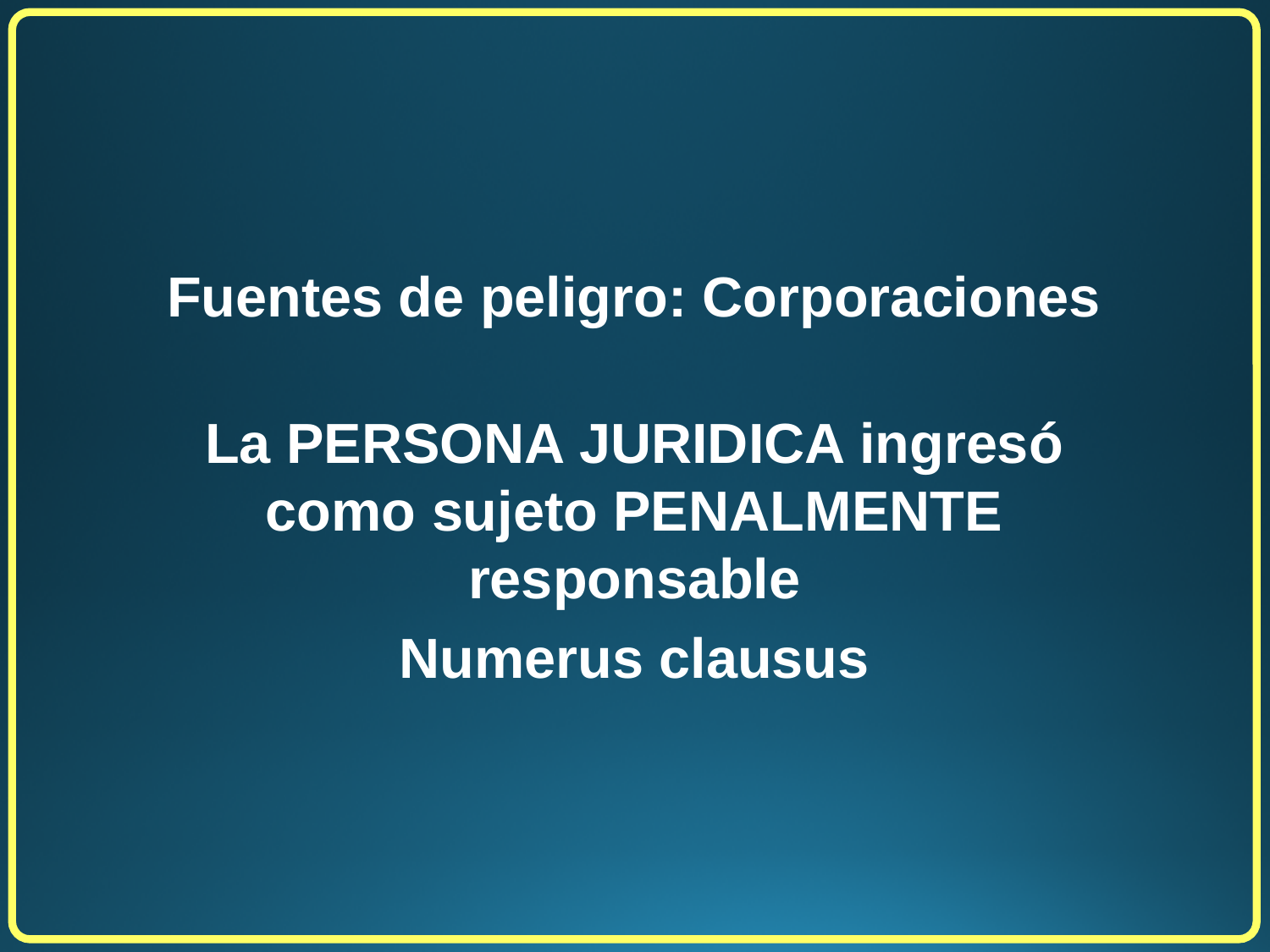

Fuentes de peligro: Corporaciones
La PERSONA JURIDICA ingresó como sujeto PENALMENTE responsable
Numerus clausus